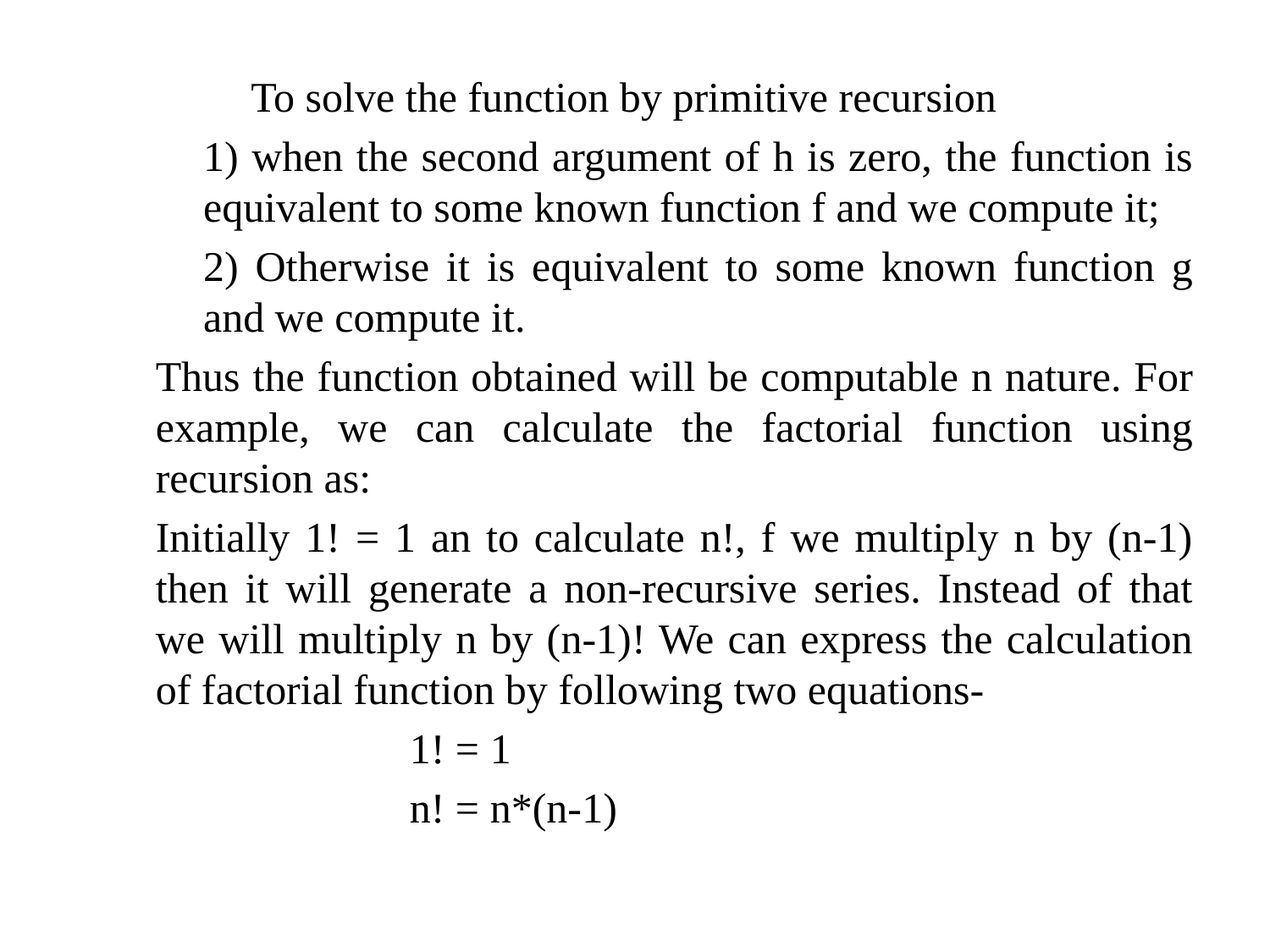

To solve the function by primitive recursion
	1) when the second argument of h is zero, the function is equivalent to some known function f and we compute it;
	2) Otherwise it is equivalent to some known function g and we compute it.
	Thus the function obtained will be computable n nature. For example, we can calculate the factorial function using recursion as:
	Initially 1! = 1 an to calculate n!, f we multiply n by (n-1) then it will generate a non-recursive series. Instead of that we will multiply n by (n-1)! We can express the calculation of factorial function by following two equations-
			1! = 1
			n! = n*(n-1)